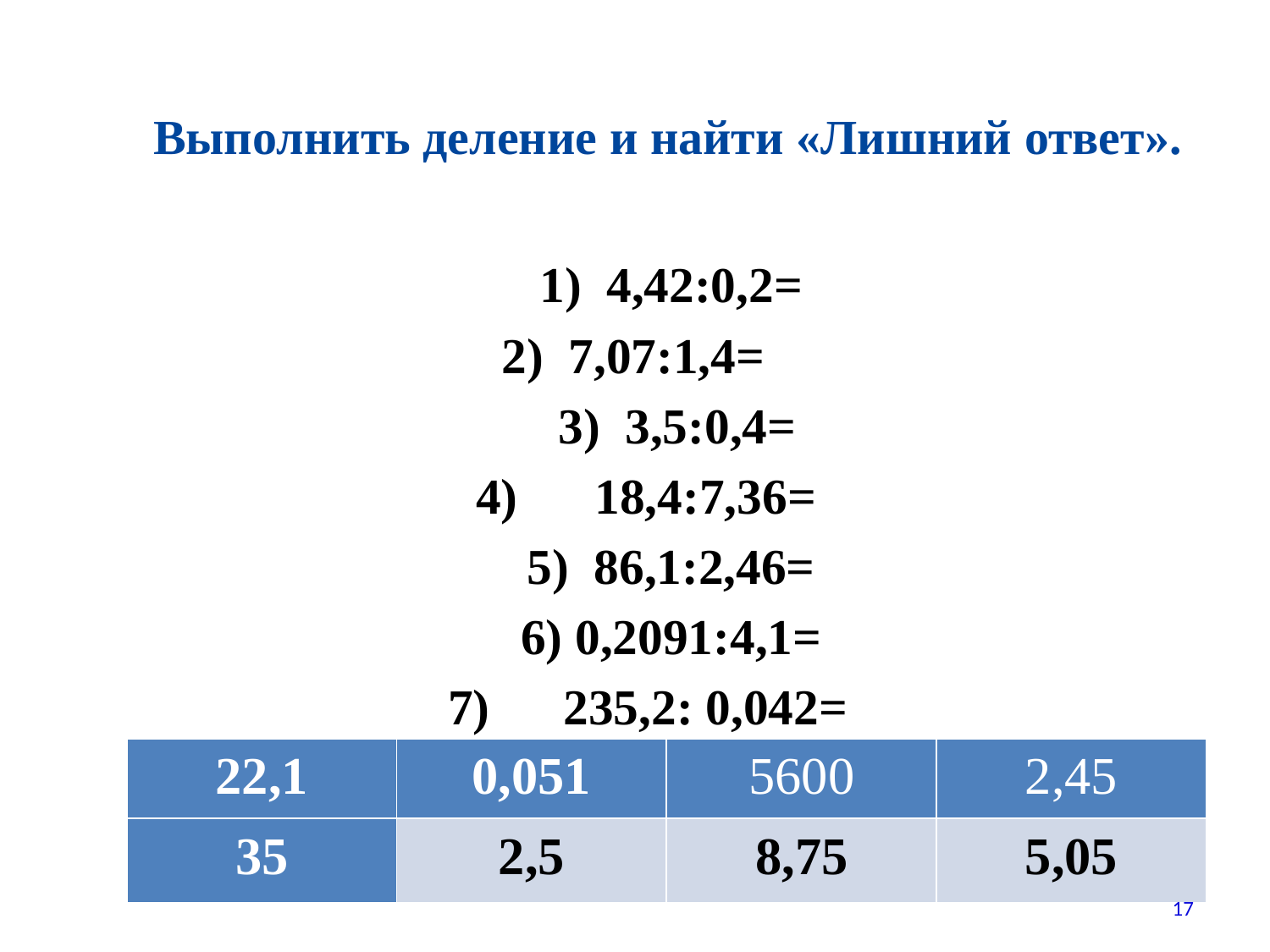

# Выполнить деление и найти «Лишний ответ».

1)  4,42:0,2=
2)  7,07:1,4=
 3)  3,5:0,4=
18,4:7,36=
5)  86,1:2,46=
6) 0,2091:4,1=
235,2: 0,042=

| 22,1 | 0,051 | 5600 | 2,45 |
| --- | --- | --- | --- |
| 35 | 2,5 | 8,75 | 5,05 |
17